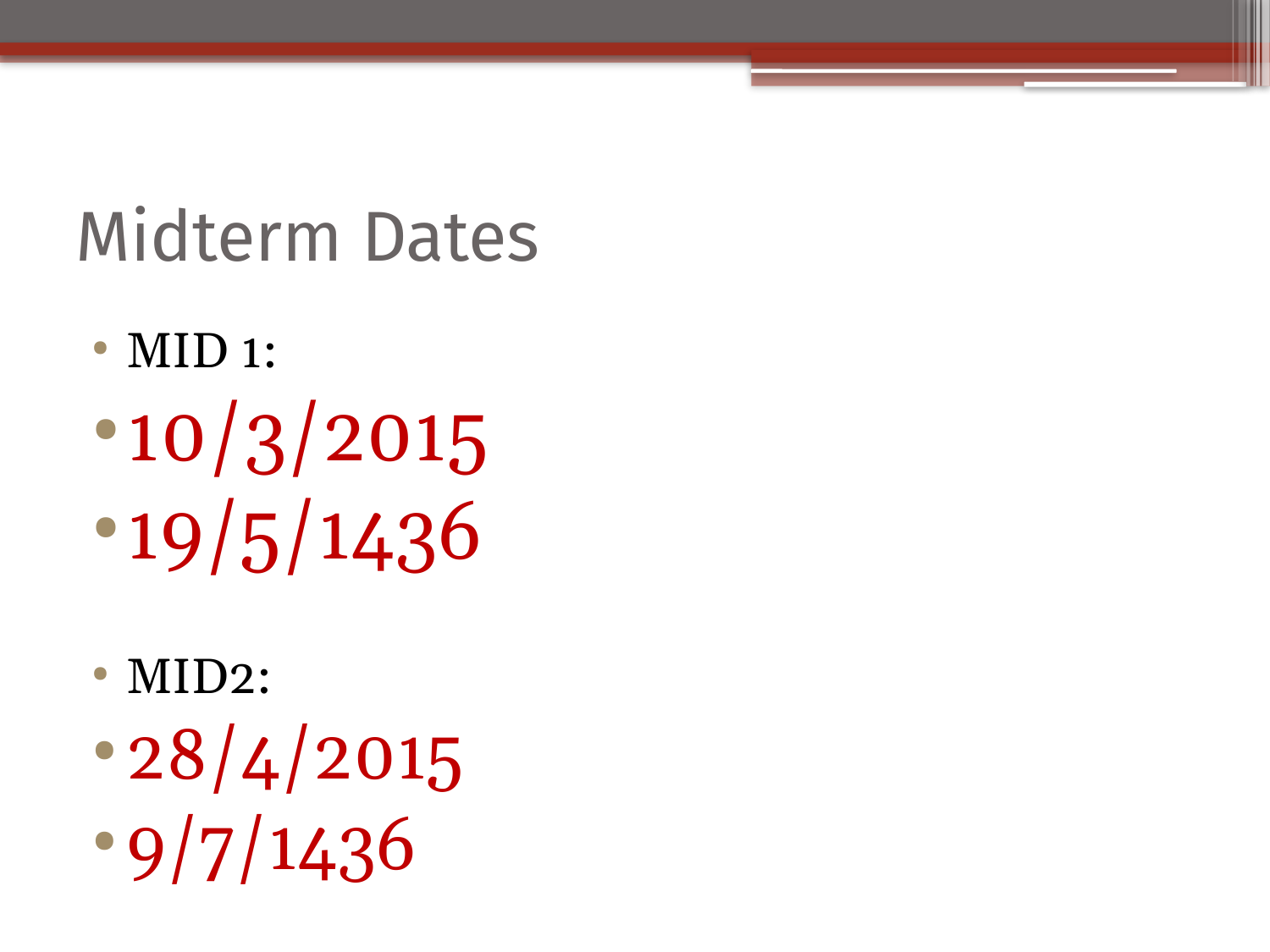

# Midterm Dates
MID 1:
10/3/2015
19/5/1436

MID2:
28/4/2015
9/7/1436